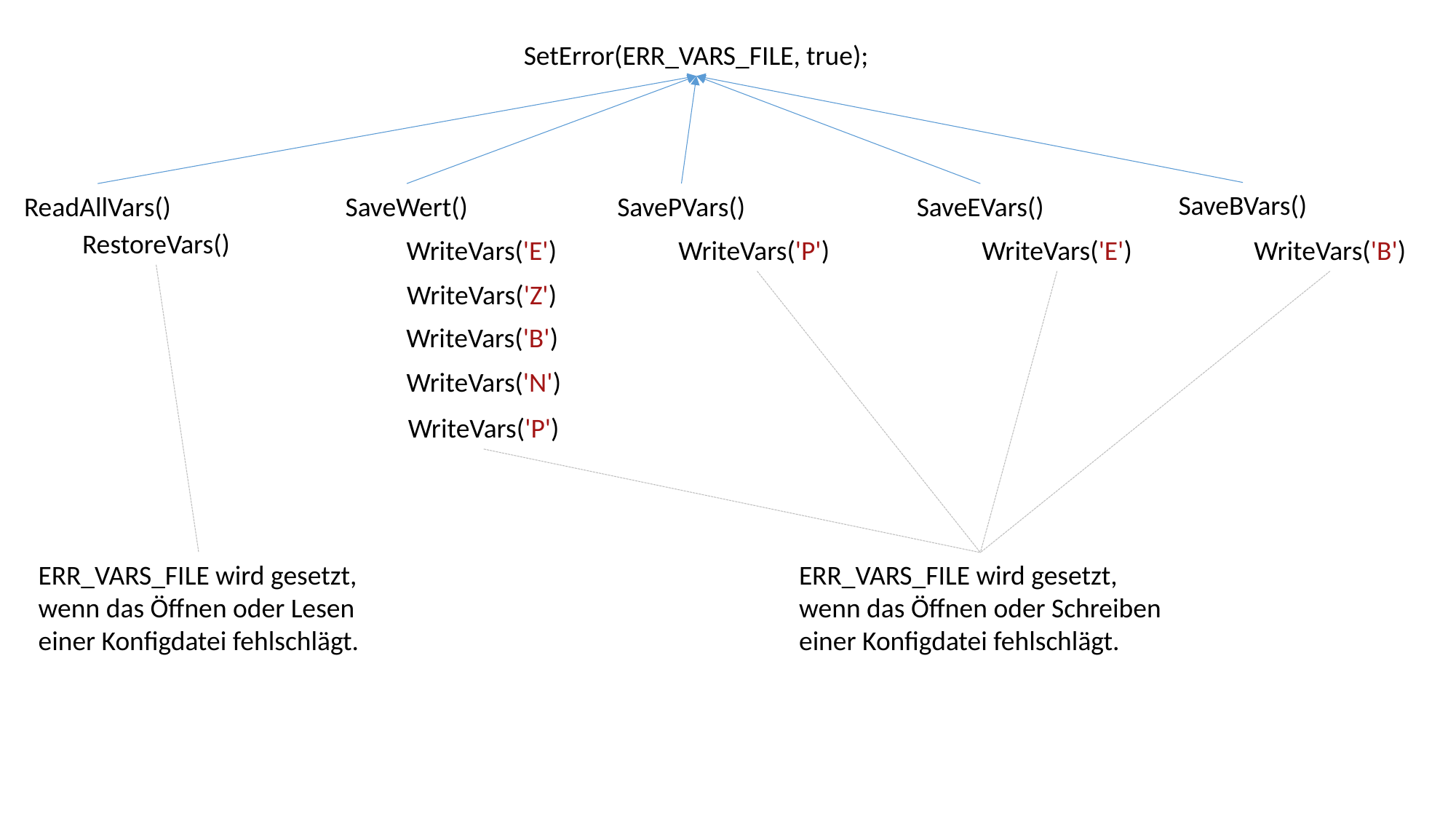

SetError(ERR_VARS_FILE, true);
SaveBVars()
ReadAllVars()
SaveWert()
SavePVars()
SaveEVars()
RestoreVars()
WriteVars('E')
WriteVars('P')
WriteVars('E')
WriteVars('B')
WriteVars('Z')
WriteVars('B')
WriteVars('N')
WriteVars('P')
ERR_VARS_FILE wird gesetzt,
wenn das Öffnen oder Lesen
einer Konfigdatei fehlschlägt.
ERR_VARS_FILE wird gesetzt,
wenn das Öffnen oder Schreiben
einer Konfigdatei fehlschlägt.